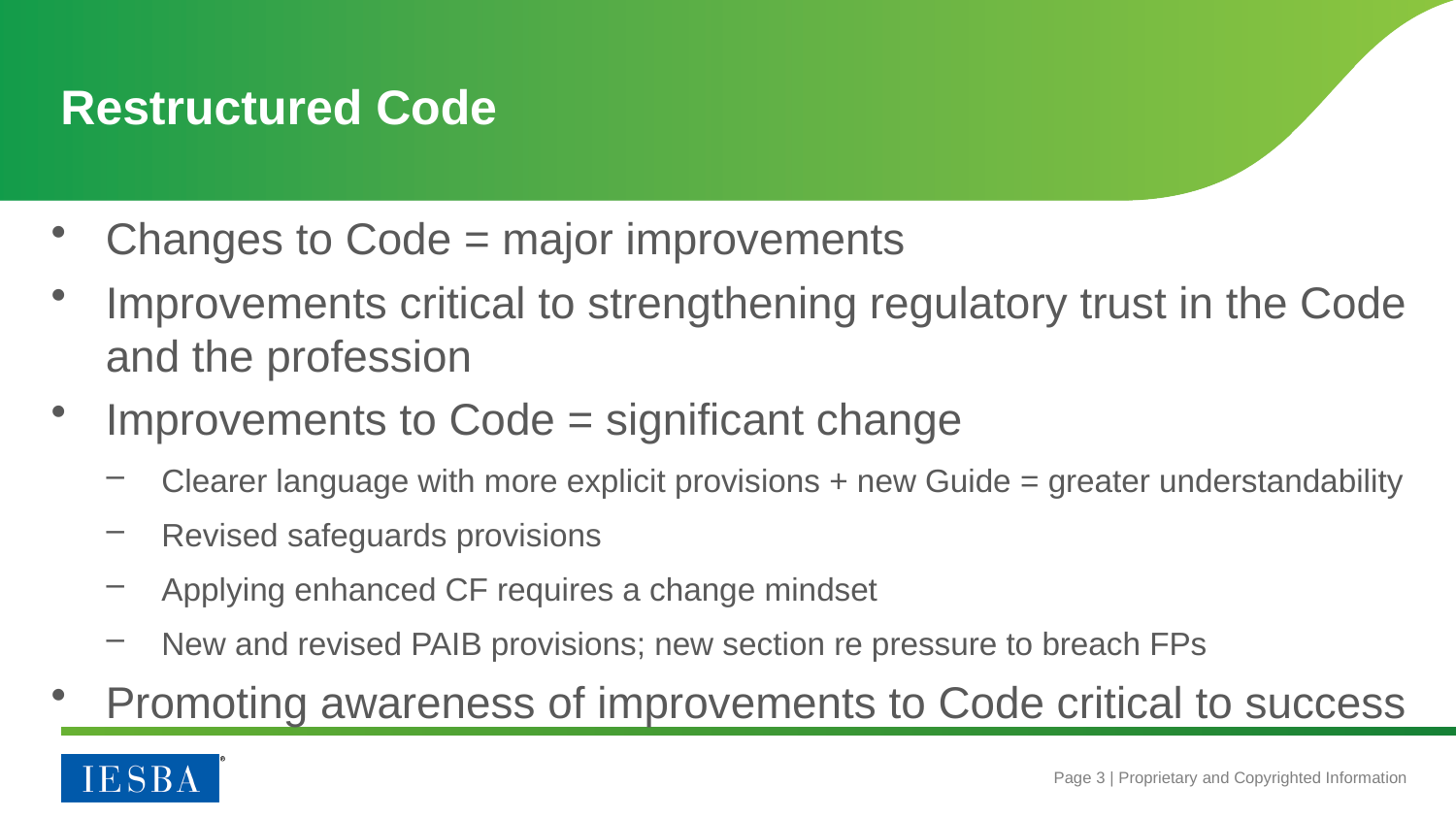

# Restructured Code
Changes to Code = major improvements
Improvements critical to strengthening regulatory trust in the Code and the profession
Improvements to Code = significant change
Clearer language with more explicit provisions + new Guide = greater understandability
Revised safeguards provisions
Applying enhanced CF requires a change mindset
New and revised PAIB provisions; new section re pressure to breach FPs
Promoting awareness of improvements to Code critical to success